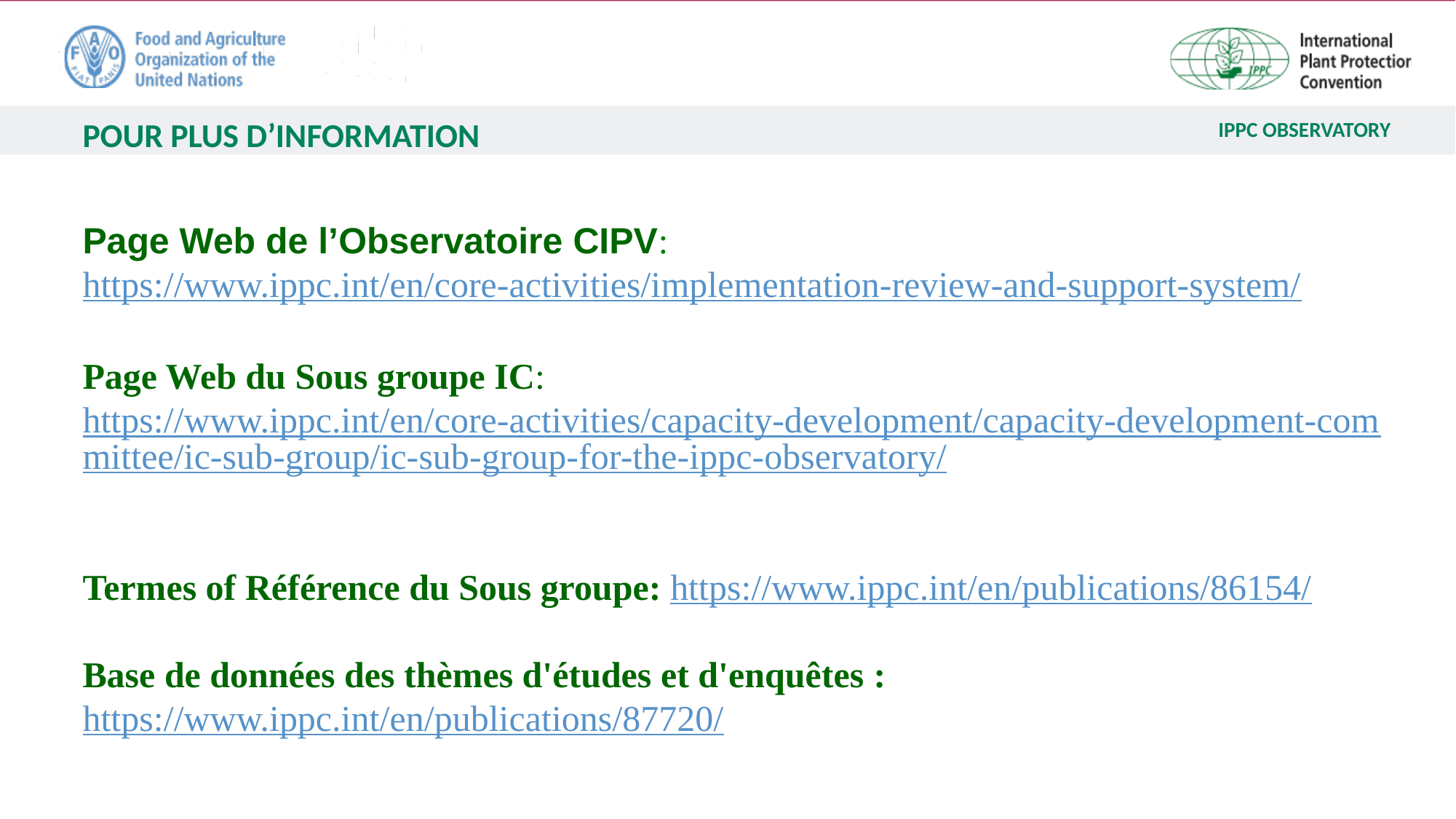

# POUR PLUS D’INFORMATION
Page Web de l’Observatoire CIPV: https://www.ippc.int/en/core-activities/implementation-review-and-support-system/

Page Web du Sous groupe IC: https://www.ippc.int/en/core-activities/capacity-development/capacity-development-committee/ic-sub-group/ic-sub-group-for-the-ippc-observatory/

Termes of Référence du Sous groupe: https://www.ippc.int/en/publications/86154/

Base de données des thèmes d'études et d'enquêtes : https://www.ippc.int/en/publications/87720/